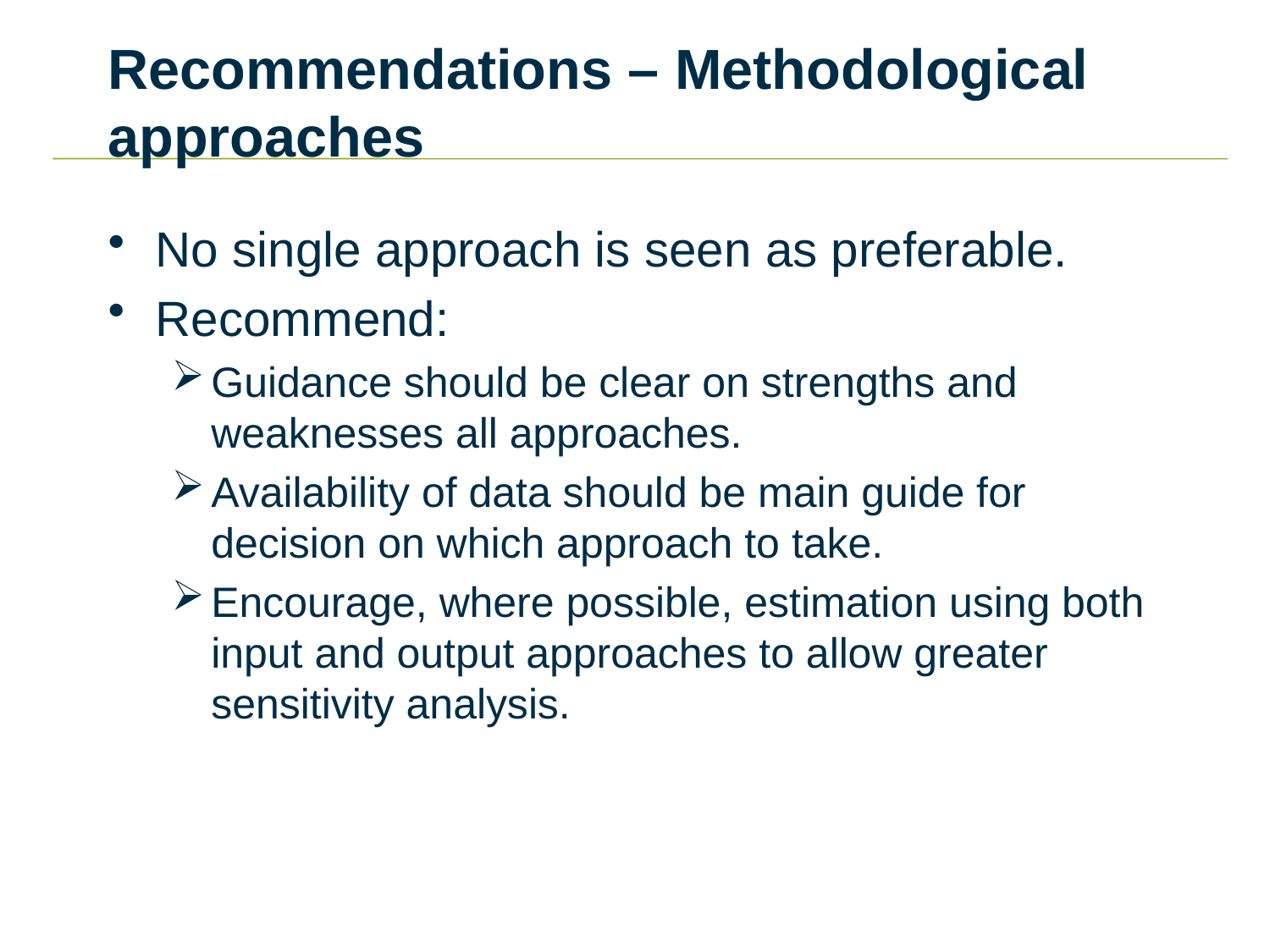

# Recommendations – Methodological approaches
No single approach is seen as preferable.
Recommend:
Guidance should be clear on strengths and weaknesses all approaches.
Availability of data should be main guide for decision on which approach to take.
Encourage, where possible, estimation using both input and output approaches to allow greater sensitivity analysis.